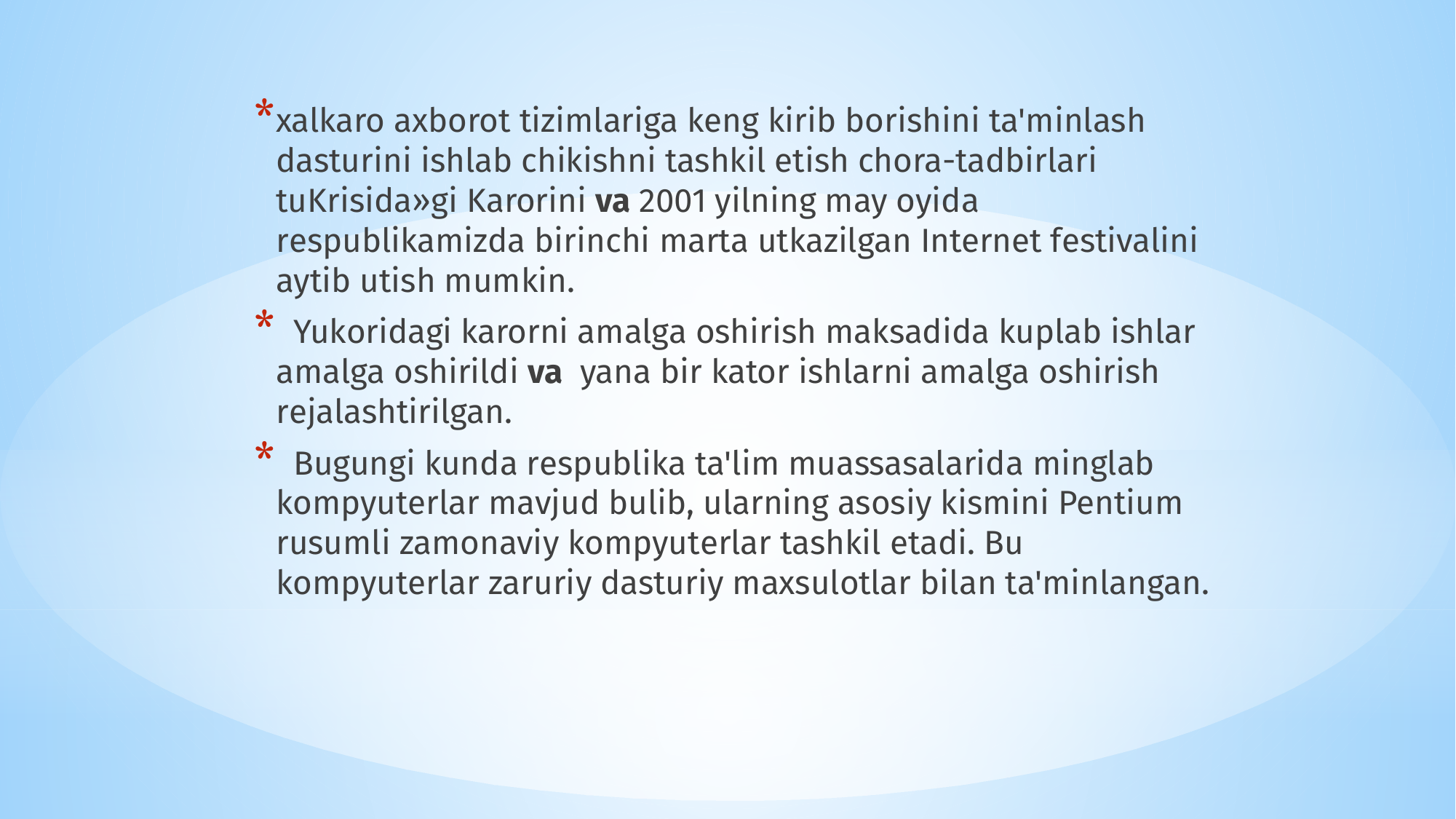

xalkaro axborot tizimlariga kеng kirib borishini ta'minlash dasturini ishlab chikishni tashkil etish chora-tadbirlari tuKrisida»gi Karorini va 2001 yilning may oyida rеspublikamizda birinchi marta utkazilgan Internet fеstivalini aytib utish mumkin.
  Yukoridagi karorni amalga oshirish maksadida kuplab ishlar amalga oshirildi va  yana bir kator ishlarni amalga oshirish rеjalashtirilgan.
  Bugungi kunda rеspublika ta'lim muassasalarida minglab kompyutеrlar mavjud bulib, ularning asosiy kismini Pentium rusumli zamonaviy kompyutеrlar tashkil etadi. Bu kompyutеrlar zaruriy dasturiy maxsulotlar bilan ta'minlangan.